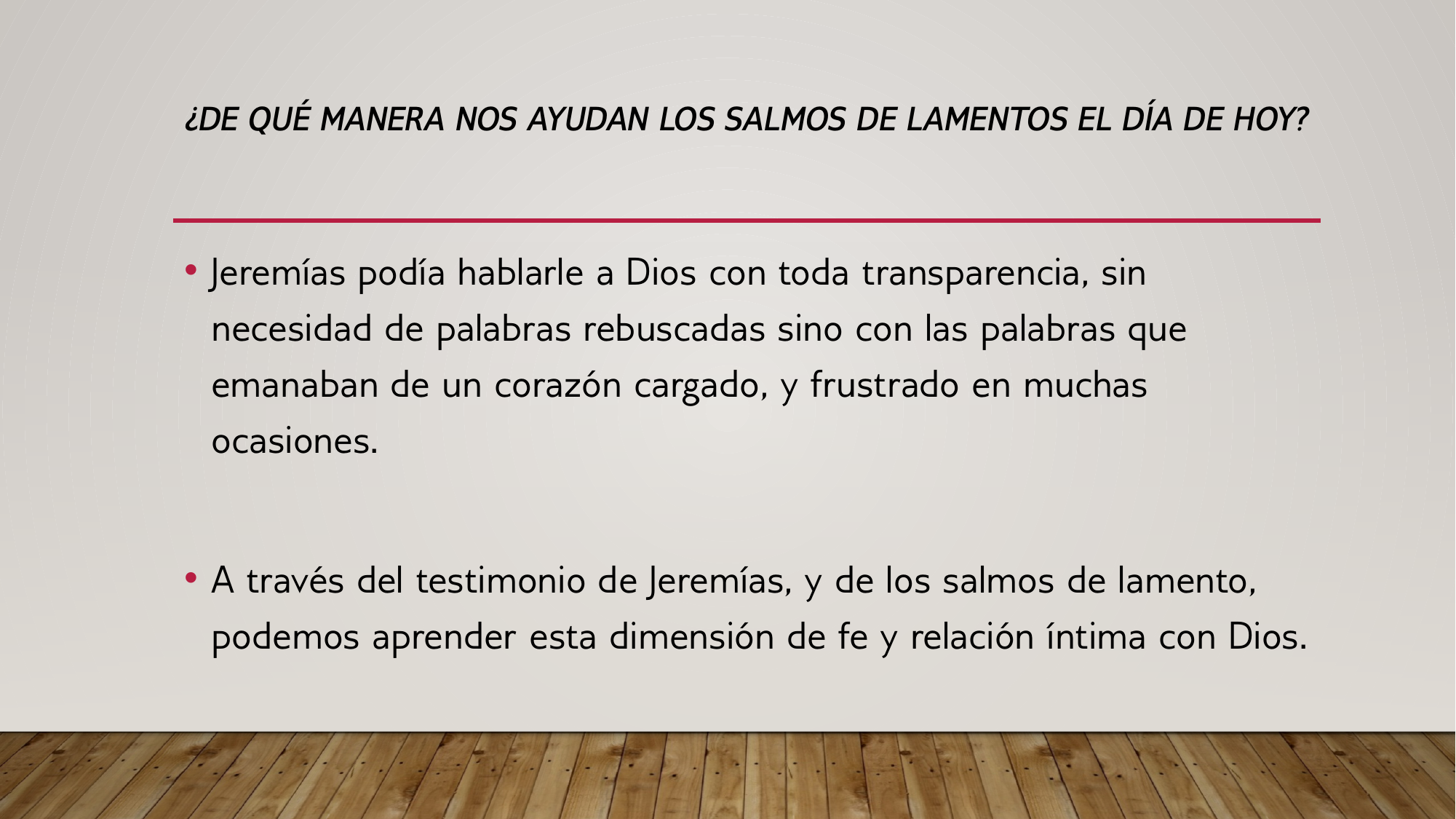

# ¿De qué manera nos ayudan los salmos de lamentos el día de hoy?
Jeremías podía hablarle a Dios con toda transparencia, sin necesidad de palabras rebuscadas sino con las palabras que emanaban de un corazón cargado, y frustrado en muchas ocasiones.

A través del testimonio de Jeremías, y de los salmos de lamento, podemos aprender esta dimensión de fe y relación íntima con Dios.